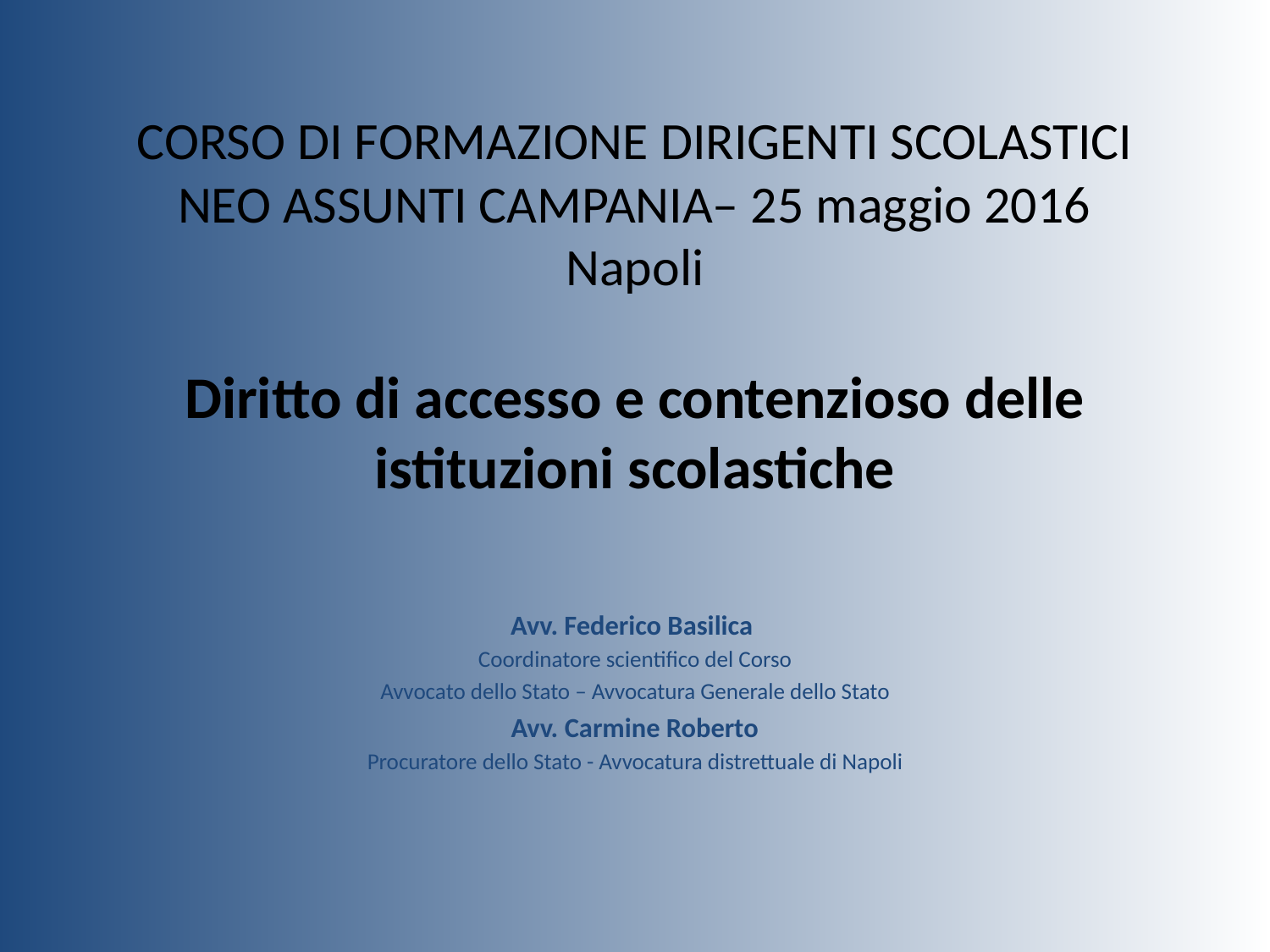

# CORSO DI FORMAZIONE DIRIGENTI SCOLASTICI NEO ASSUNTI CAMPANIA– 25 maggio 2016 Napoli Diritto di accesso e contenzioso delle istituzioni scolastiche
Avv. Federico Basilica
Coordinatore scientifico del Corso
Avvocato dello Stato – Avvocatura Generale dello Stato
Avv. Carmine Roberto
Procuratore dello Stato - Avvocatura distrettuale di Napoli